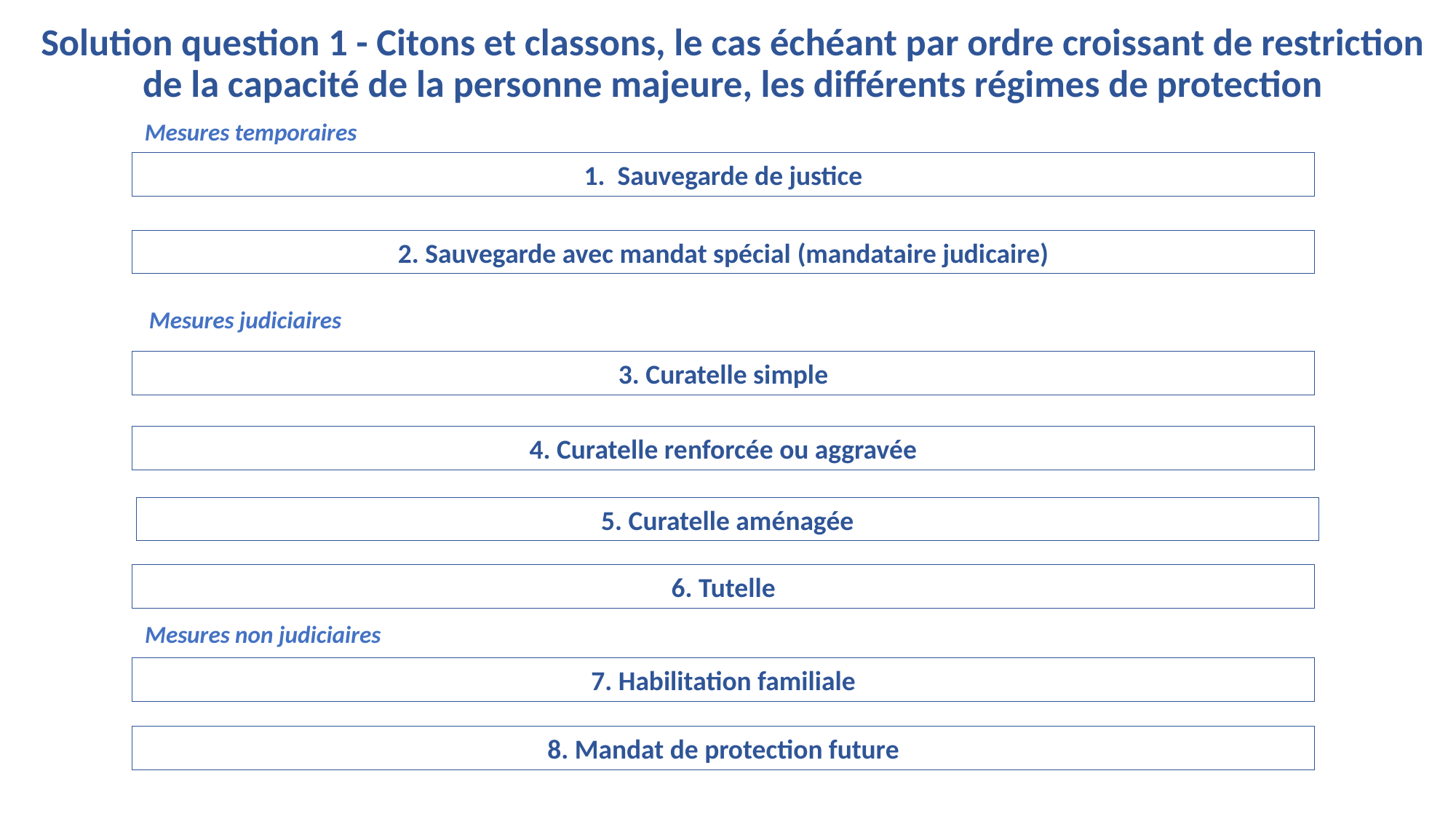

Solution question 1 - Citons et classons, le cas échéant par ordre croissant de restriction de la capacité de la personne majeure, les différents régimes de protection
Mesures temporaires
1.  Sauvegarde de justice
2. Sauvegarde avec mandat spécial (mandataire judicaire)
Mesures judiciaires
3. Curatelle simple
4. Curatelle renforcée ou aggravée
5. Curatelle aménagée
6. Tutelle
Mesures non judiciaires
7. Habilitation familiale
8. Mandat de protection future